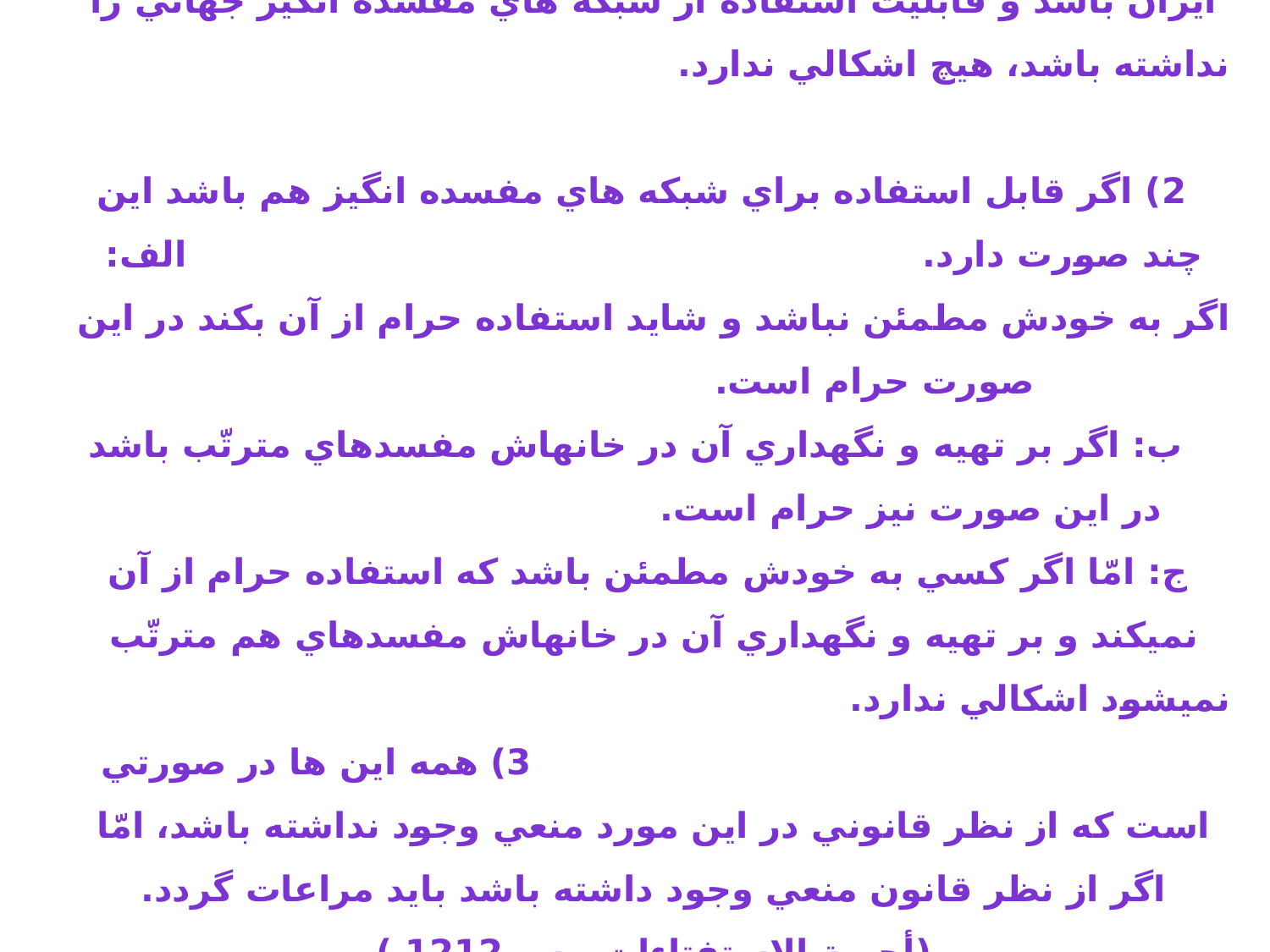

# با توجه به پاسخ ارائه شده توجه به چند نكته ضروري است. 1)اگر ماهواره مورد اشاره در پرسش، فقط براي تقويت شبكه هاي ايران باشد و قابليت استفاده از شبكه هاي مفسده انگيز جهاني را نداشته باشد، هيچ اشكالي ندارد. 2) اگر قابل استفاده براي شبكه هاي مفسده انگيز هم باشد اين چند صورت دارد.                                                            الف: اگر به خودش مطمئن نباشد و شايد استفاده حرام از آن بكند در اين صورت حرام است. ب: اگر بر تهيه و نگهداري آن در خانه‏اش مفسده‏اي مترتّب باشد در اين صورت نيز حرام است. ج: امّا اگر كسي به خودش مطمئن باشد كه استفاده حرام از آن نمي‏كند و بر تهيه و نگهداري آن در خانه‏اش مفسده‏اي هم مترتّب نمي‏شود اشكالي ندارد.                                                                                                                       3) همه اين ها در صورتي است كه از نظر قانوني در اين مورد منعي وجود نداشته باشد، امّا اگر از نظر قانون منعي وجود داشته باشد بايد مراعات گردد. (أجوبة الاستفتاءات ، س 1212.)